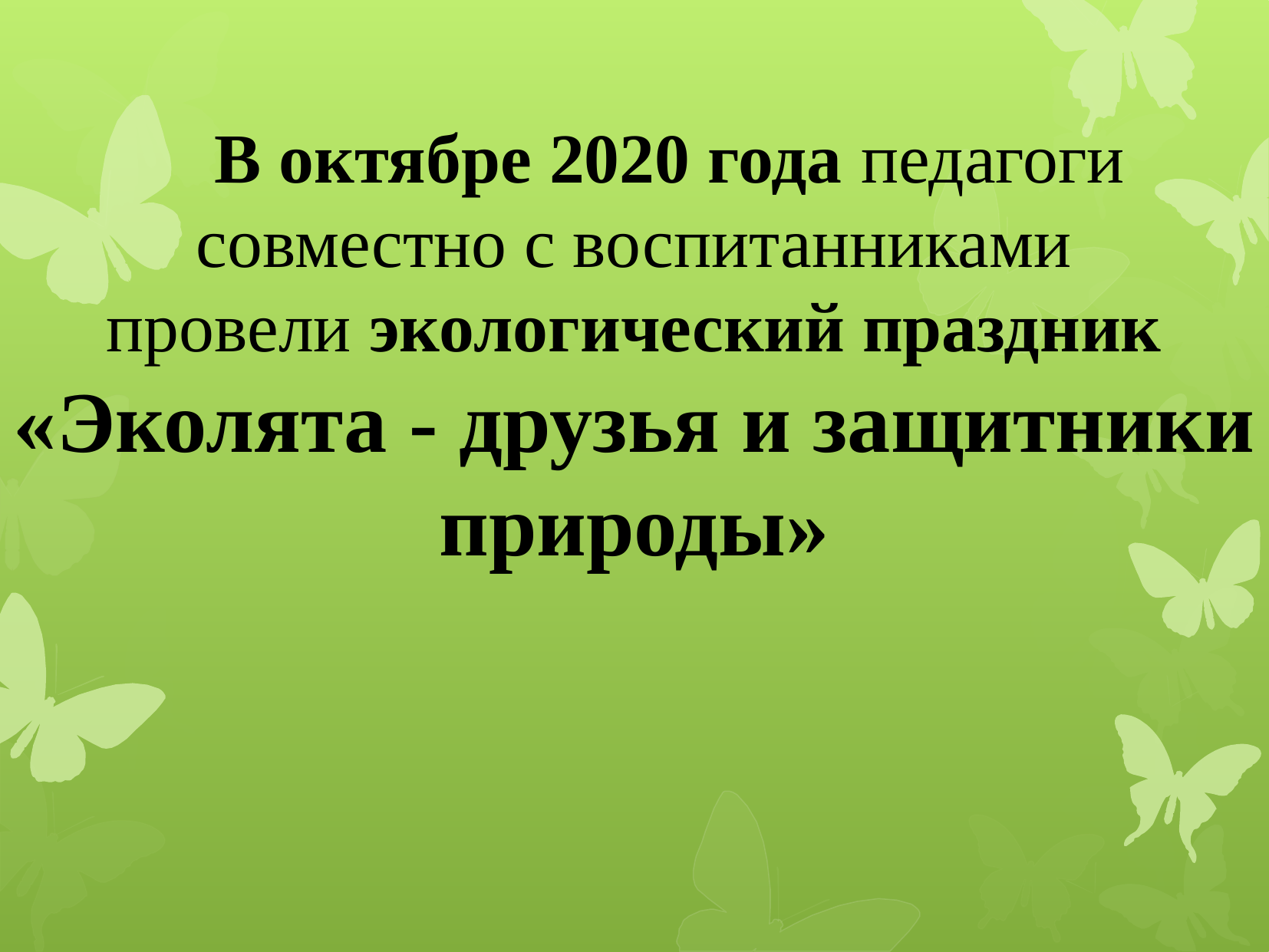

В октябре 2020 года педагоги совместно с воспитанниками провели экологический праздник «Эколята - друзья и защитники природы»